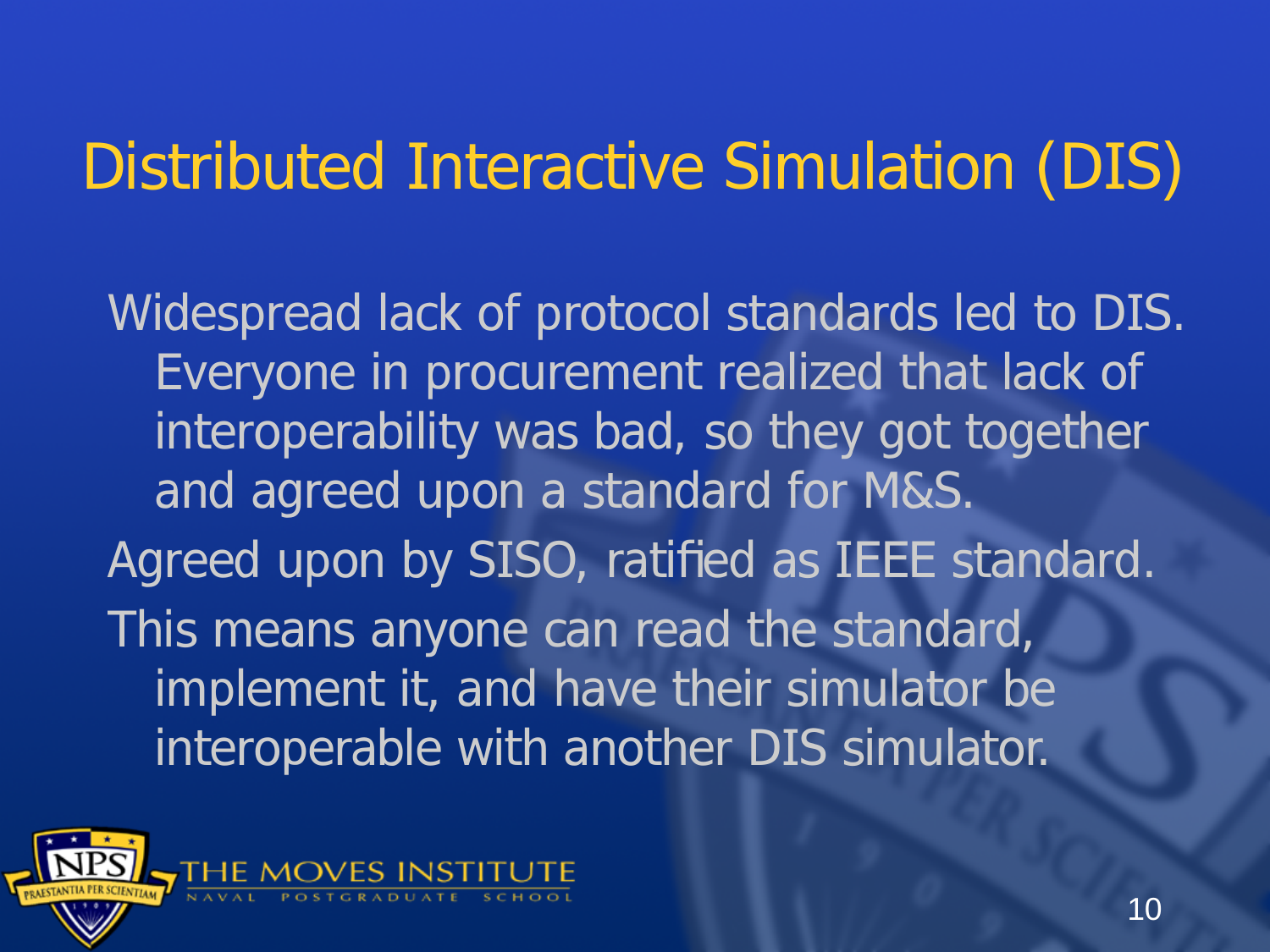

# Distributed Interactive Simulation (DIS)
Widespread lack of protocol standards led to DIS. Everyone in procurement realized that lack of interoperability was bad, so they got together and agreed upon a standard for M&S.
Agreed upon by SISO, ratified as IEEE standard.
This means anyone can read the standard, implement it, and have their simulator be interoperable with another DIS simulator.
10